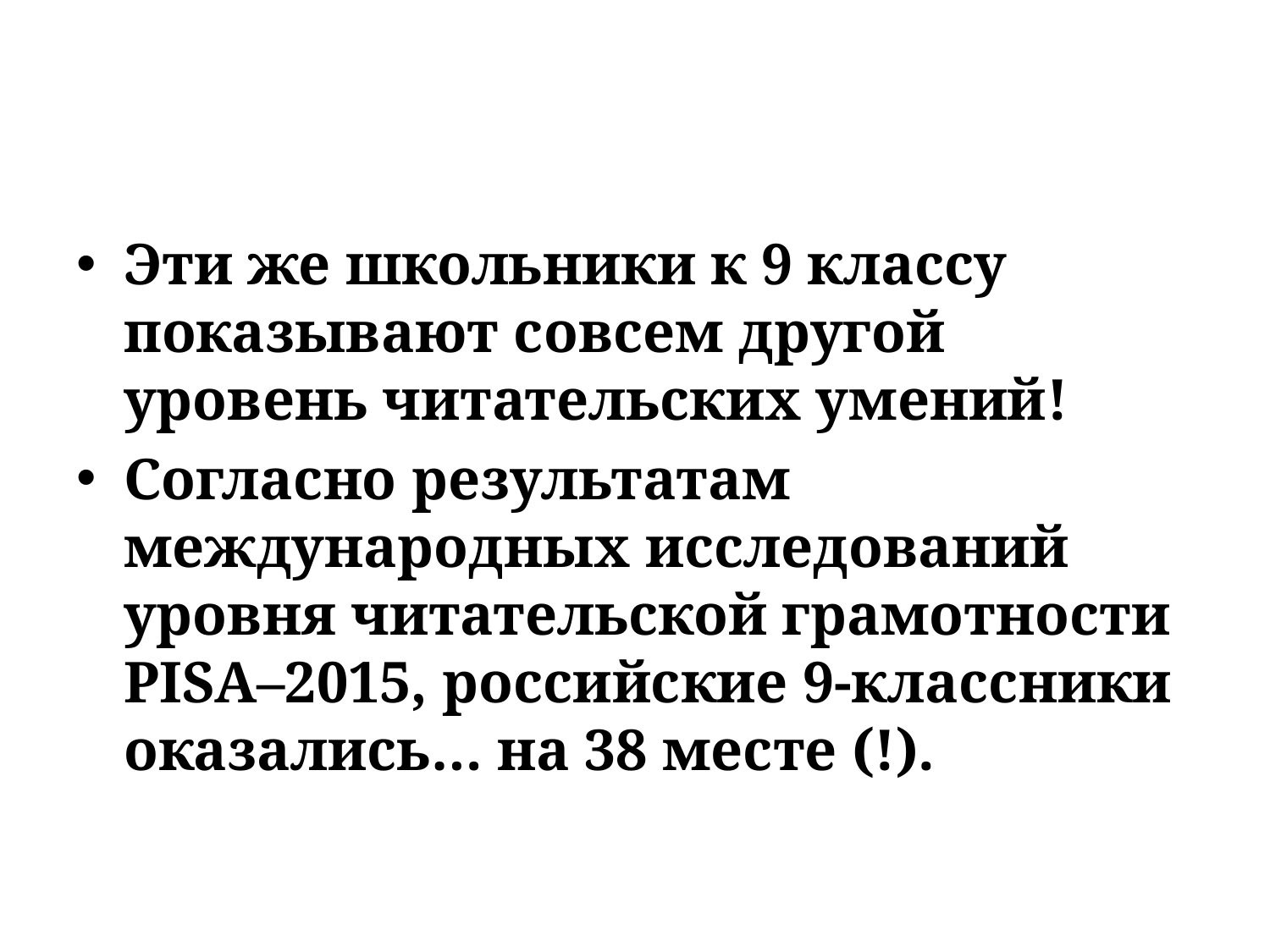

#
Эти же школьники к 9 классу показывают совсем другой уровень читательских умений!
Согласно результатам международных исследований уровня читательской грамотности PISA–2015, российские 9-классники оказались… на 38 месте (!).